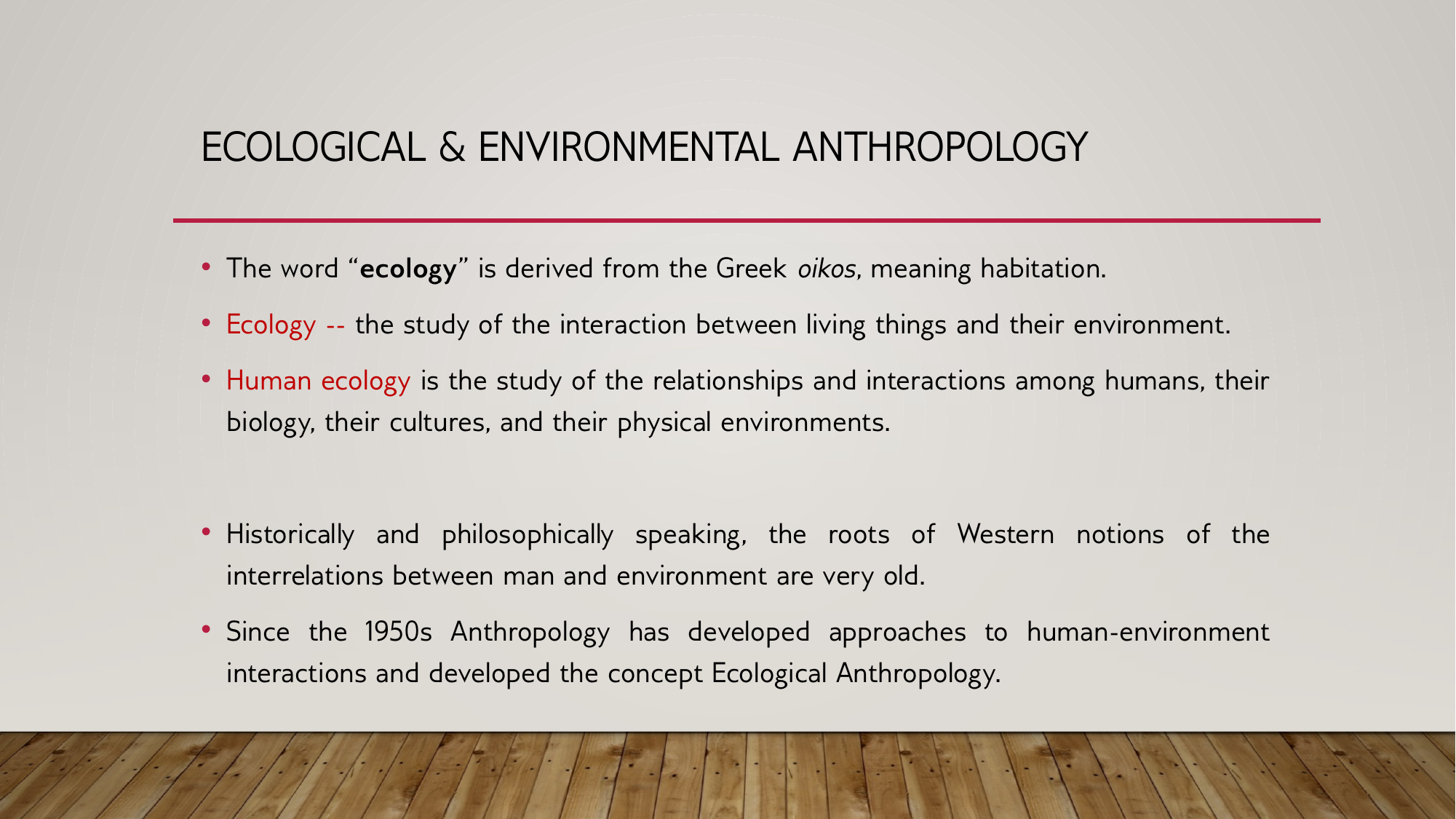

# Ecological & ENVIRONMENTAL anthropology
The word “ecology” is derived from the Greek oikos, meaning habitation.
Ecology -- the study of the interaction between living things and their environment.
Human ecology is the study of the relationships and interactions among humans, their biology, their cultures, and their physical environments.

Historically and philosophically speaking, the roots of Western notions of the interrelations between man and environment are very old.
Since the 1950s Anthropology has developed approaches to human-environment interactions and developed the concept Ecological Anthropology.